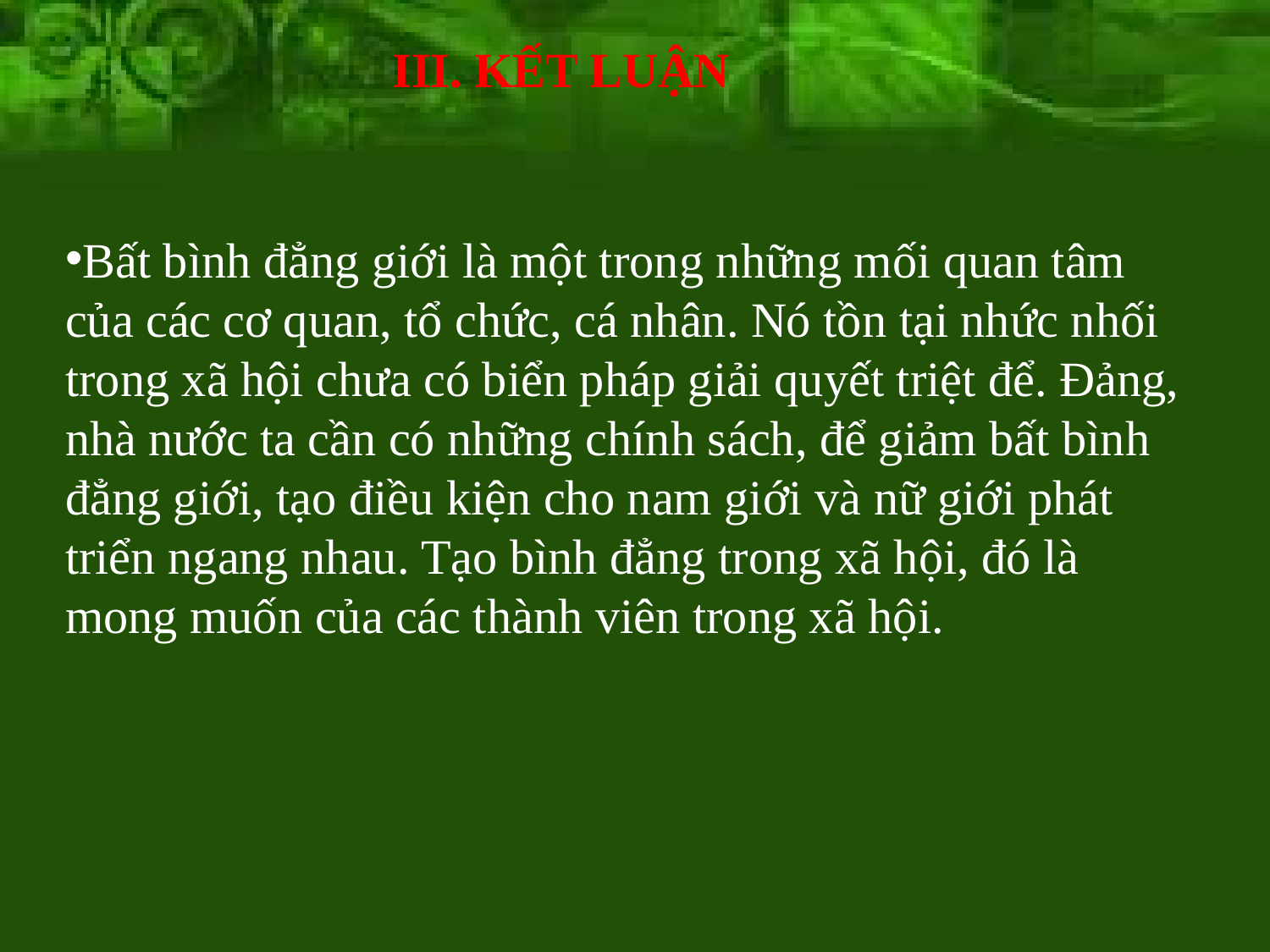

III. KẾT LUẬN
Bất bình đẳng giới là một trong những mối quan tâm của các cơ quan, tổ chức, cá nhân. Nó tồn tại nhức nhối trong xã hội chưa có biển pháp giải quyết triệt để. Đảng, nhà nước ta cần có những chính sách, để giảm bất bình đẳng giới, tạo điều kiện cho nam giới và nữ giới phát triển ngang nhau. Tạo bình đẳng trong xã hội, đó là mong muốn của các thành viên trong xã hội.